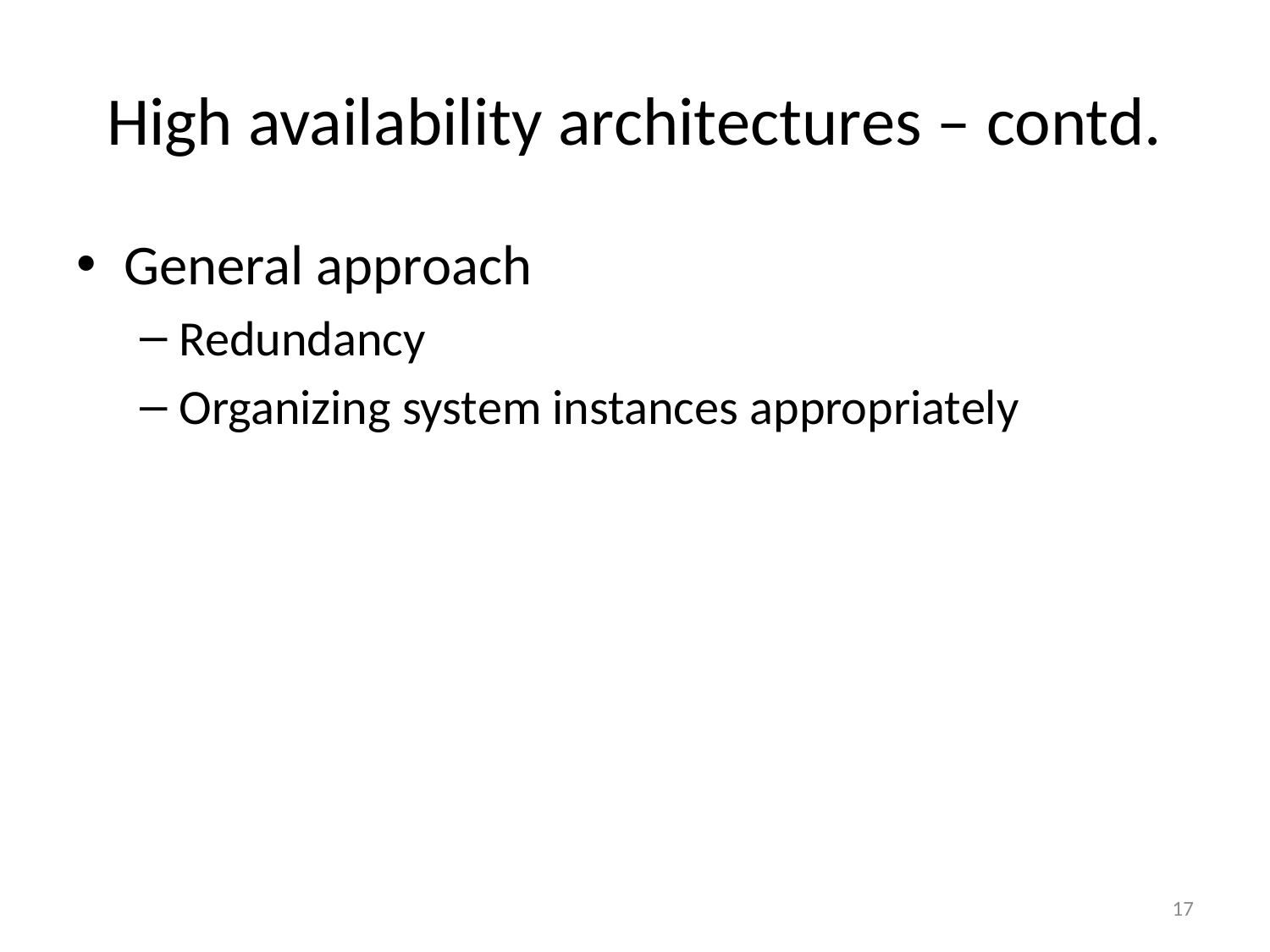

# High availability architectures – contd.
General approach
Redundancy
Organizing system instances appropriately

17